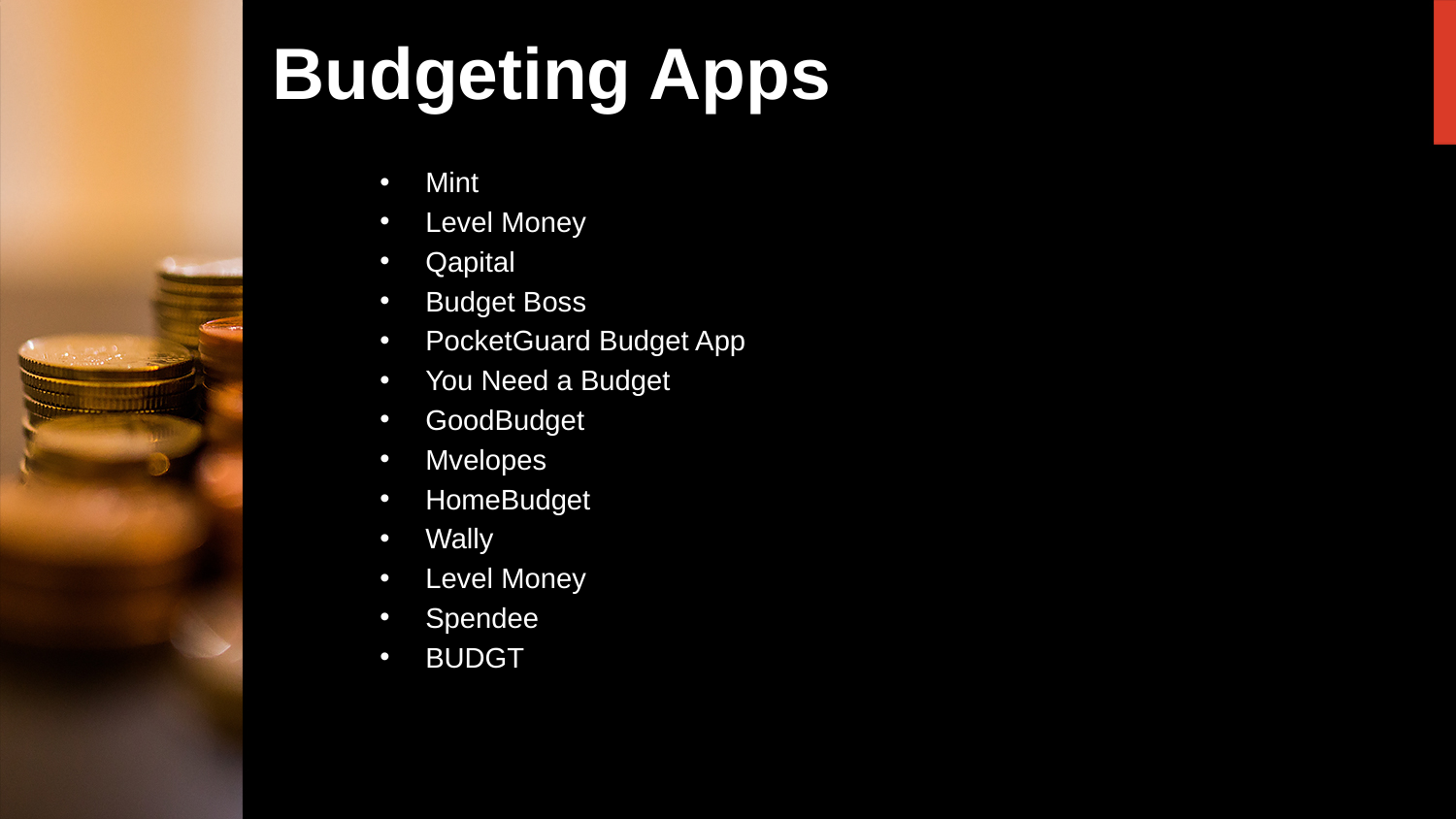

# Budgeting Apps
Mint
Level Money
Qapital
Budget Boss
PocketGuard Budget App
You Need a Budget
GoodBudget
Mvelopes
HomeBudget
Wally
Level Money
Spendee
BUDGT